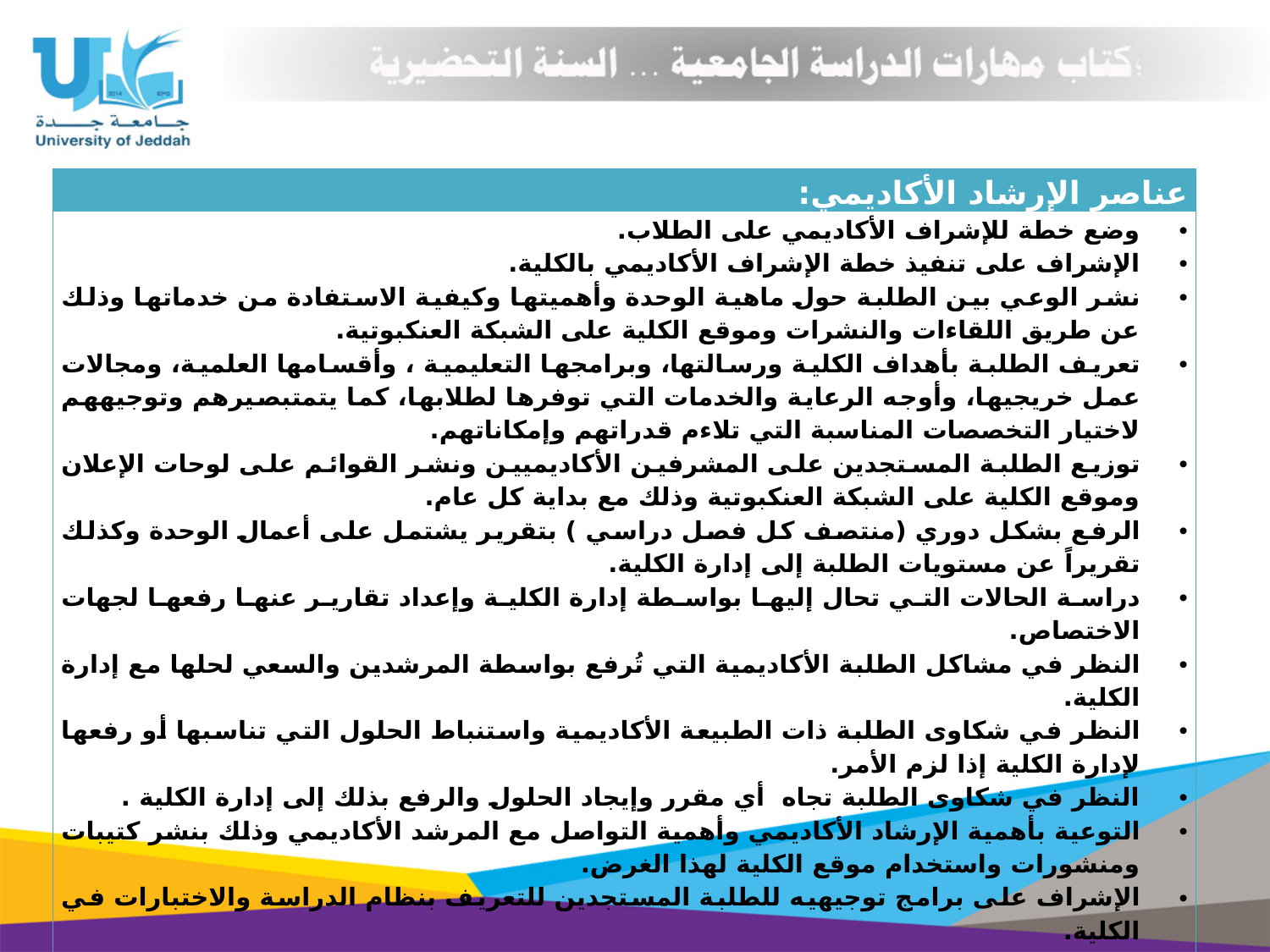

| عناصر الإرشاد الأكاديمي: |
| --- |
| وضع خطة للإشراف الأكاديمي على الطلاب. |
| الإشراف على تنفيذ خطة الإشراف الأكاديمي بالكلية. |
| نشر الوعي بين الطلبة حول ماهية الوحدة وأهميتها وكيفية الاستفادة من خدماتها وذلك عن طريق اللقاءات والنشرات وموقع الكلية على الشبكة العنكبوتية. |
| تعريف الطلبة بأهداف الكلية ورسالتها، وبرامجها التعليمية ، وأقسامها العلمية، ومجالات عمل خريجيها، وأوجه الرعاية والخدمات التي توفرها لطلابها، كما يتمتبصيرهم وتوجيههم لاختيار التخصصات المناسبة التي تلاءم قدراتهم وإمكاناتهم. |
| توزيع الطلبة المستجدين على المشرفين الأكاديميين ونشر القوائم على لوحات الإعلان وموقع الكلية على الشبكة العنكبوتية وذلك مع بداية كل عام. |
| الرفع بشكل دوري (منتصف كل فصل دراسي ) بتقرير يشتمل على أعمال الوحدة وكذلك تقريراً عن مستويات الطلبة إلى إدارة الكلية. |
| دراسة الحالات التي تحال إليها بواسطة إدارة الكلية وإعداد تقارير عنها رفعها لجهات الاختصاص. |
| النظر في مشاكل الطلبة الأكاديمية التي تُرفع بواسطة المرشدين والسعي لحلها مع إدارة الكلية. |
| النظر في شكاوى الطلبة ذات الطبيعة الأكاديمية واستنباط الحلول التي تناسبها أو رفعها لإدارة الكلية إذا لزم الأمر. |
| النظر في شكاوى الطلبة تجاه  أي مقرر وإيجاد الحلول والرفع بذلك إلى إدارة الكلية . |
| التوعية بأهمية الإرشاد الأكاديمي وأهمية التواصل مع المرشد الأكاديمي وذلك بنشر كتيبات ومنشورات واستخدام موقع الكلية لهذا الغرض. |
| الإشراف على برامج توجيهيه للطلبة المستجدين للتعريف بنظام الدراسة والاختبارات في الكلية. |
| المساهمة في حل مشاكل الطلبة النفسية والاجتماعية. |